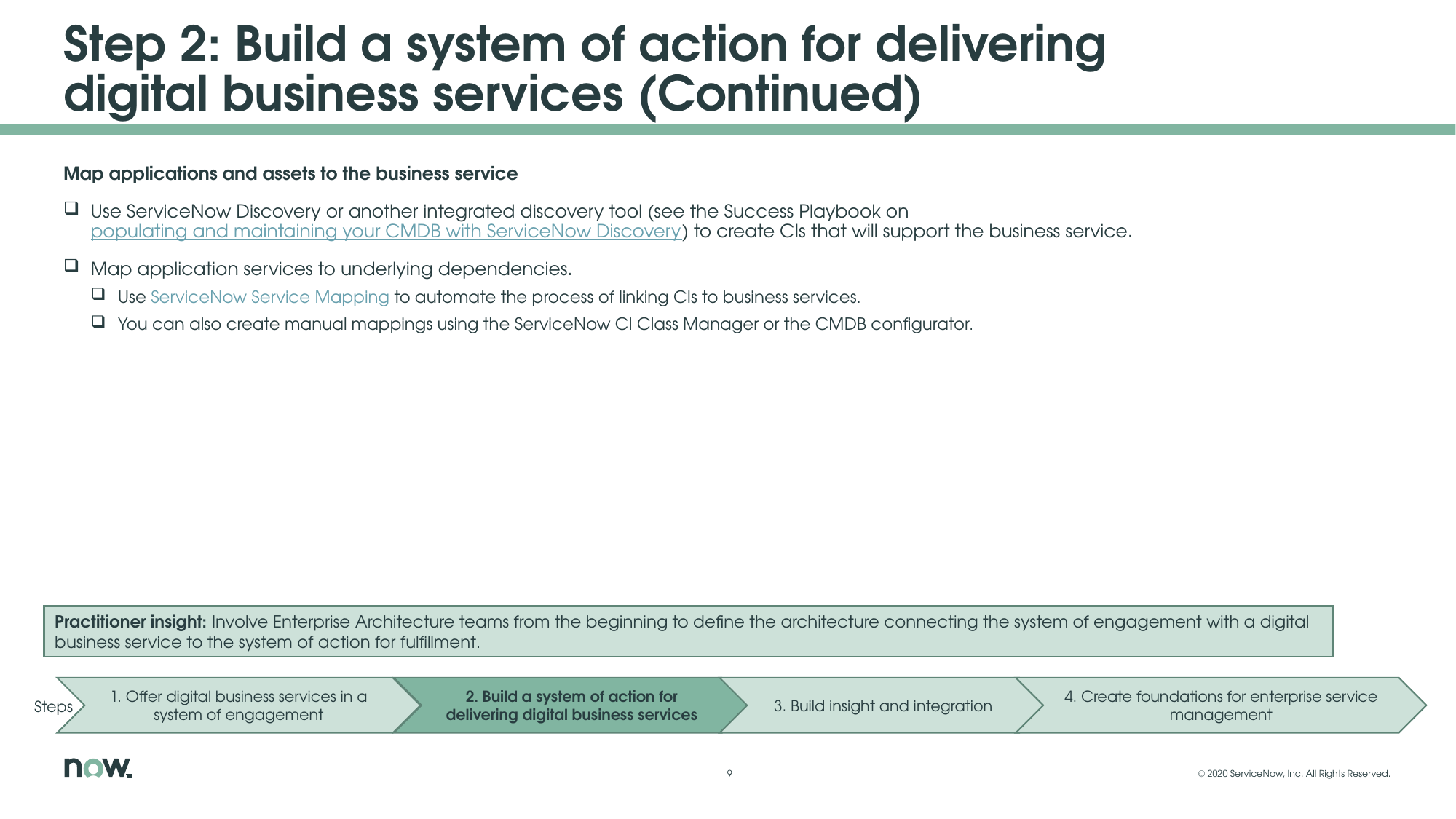

# Step 2: Build a system of action for delivering digital business services (Continued)

Map applications and assets to the business service
Use ServiceNow Discovery or another integrated discovery tool (see the Success Playbook on populating and maintaining your CMDB with ServiceNow Discovery) to create CIs that will support the business service.
Map application services to underlying dependencies.
Use ServiceNow Service Mapping to automate the process of linking CIs to business services.
You can also create manual mappings using the ServiceNow CI Class Manager or the CMDB configurator.

Practitioner insight: Involve Enterprise Architecture teams from the beginning to define the architecture connecting the system of engagement with a digital business service to the system of action for fulfillment.
1. Offer digital business services in a system of engagement
2. Build a system of action for delivering digital business services
3. Build insight and integration
4. Create foundations for enterprise service management
Steps